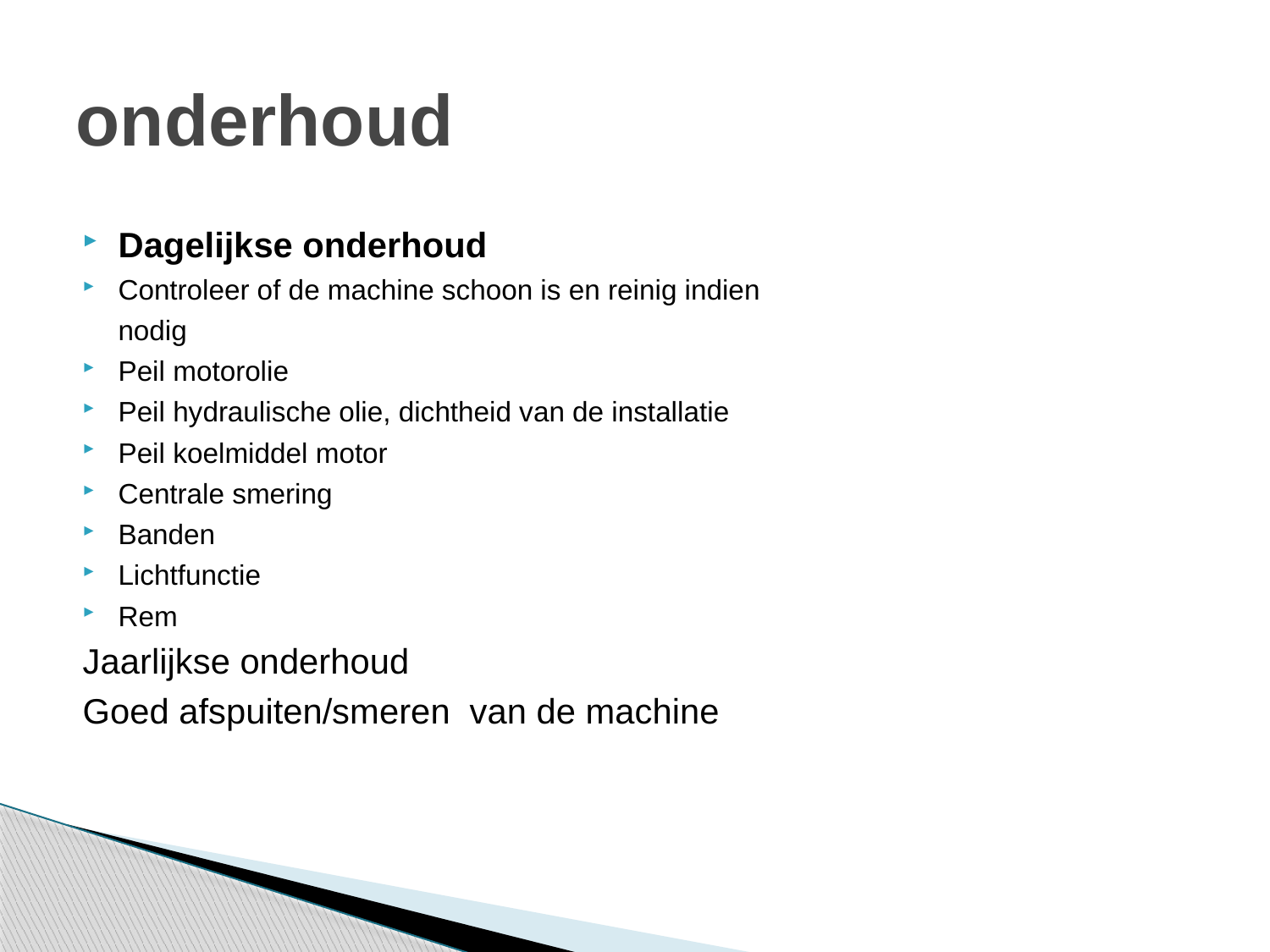

# onderhoud
Dagelijkse onderhoud
Controleer of de machine schoon is en reinig indien
	nodig
Peil motorolie
Peil hydraulische olie, dichtheid van de installatie
Peil koelmiddel motor
Centrale smering
Banden
Lichtfunctie
Rem
Jaarlijkse onderhoud
Goed afspuiten/smeren  van de machine